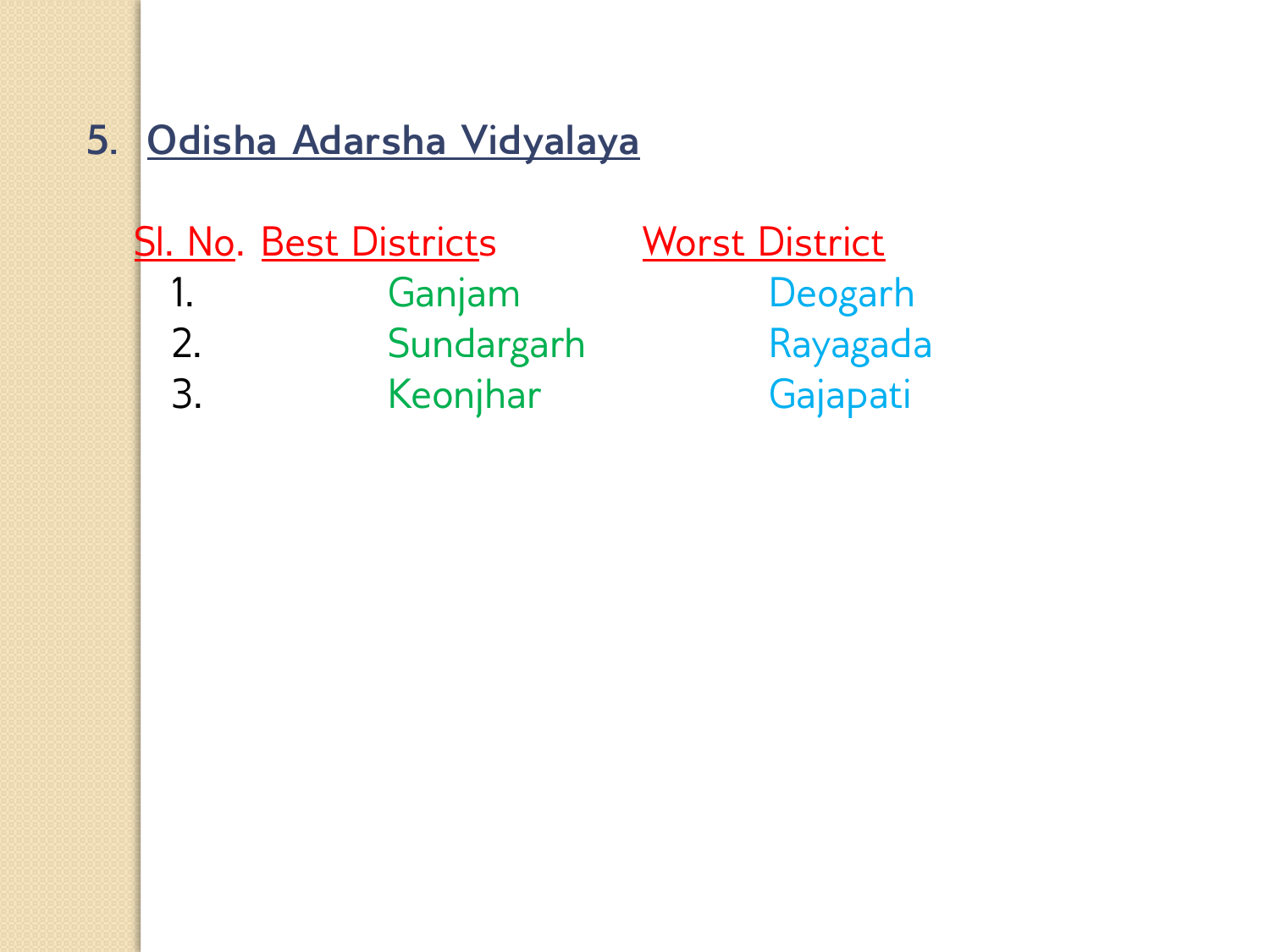

5.  Odisha Adarsha Vidyalaya

	Sl. No.	Best Districts		Worst District
	   1.		Ganjam		Deogarh
	   2.		Sundargarh		Rayagada
	   3.		Keonjhar		Gajapati